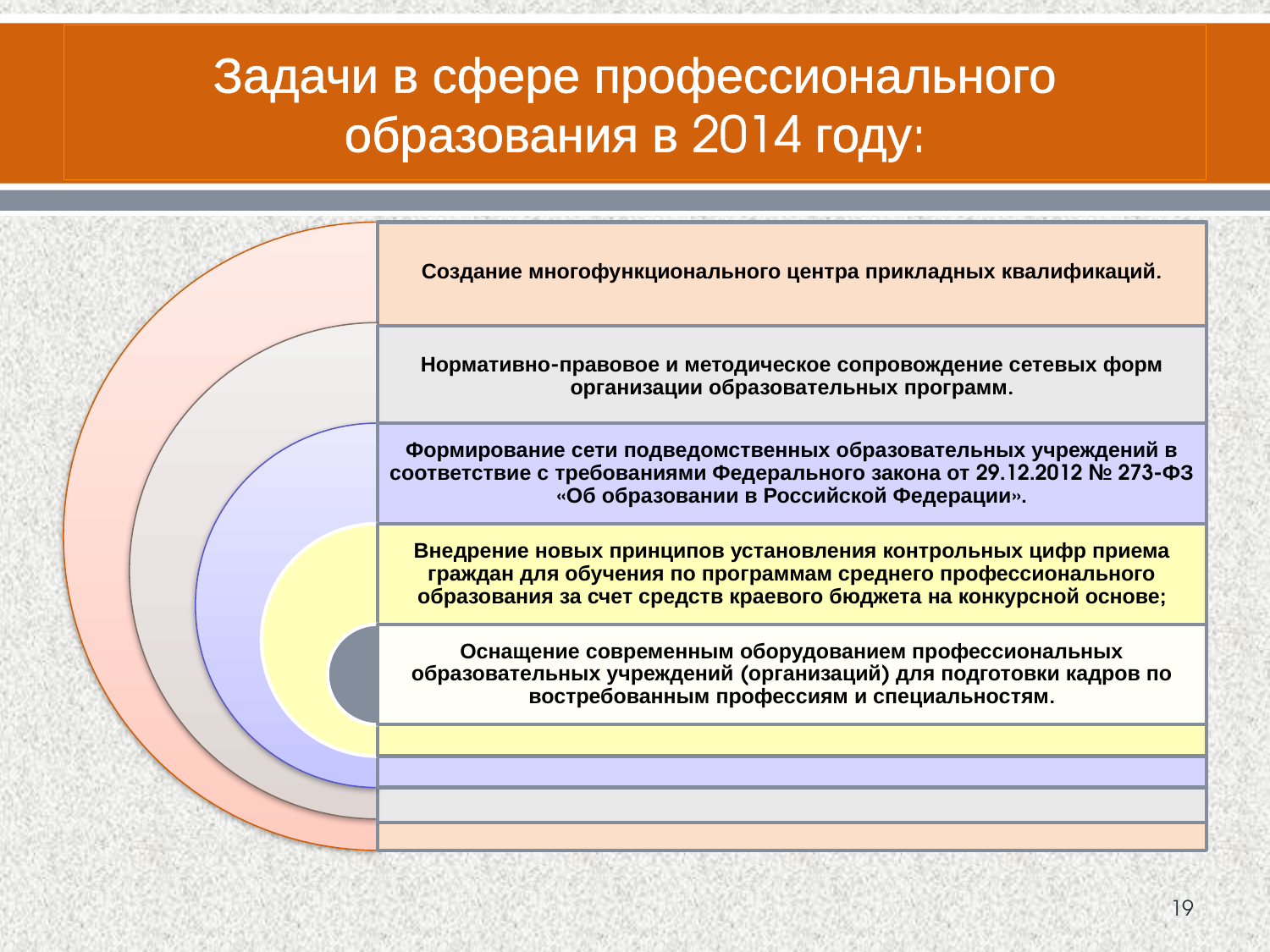

# Задачи в сфере профессионального образования в 2014 году:
Создание многофункционального центра прикладных квалификаций.
Нормативно-правовое и методическое сопровождение сетевых форм организации образовательных программ.
Формирование сети подведомственных образовательных учреждений в соответствие с требованиями Федерального закона от 29.12.2012 № 273-ФЗ «Об образовании в Российской Федерации».
Внедрение новых принципов установления контрольных цифр приема граждан для обучения по программам среднего профессионального образования за счет средств краевого бюджета на конкурсной основе;
Оснащение современным оборудованием профессиональных образовательных учреждений (организаций) для подготовки кадров по востребованным профессиям и специальностям.

19